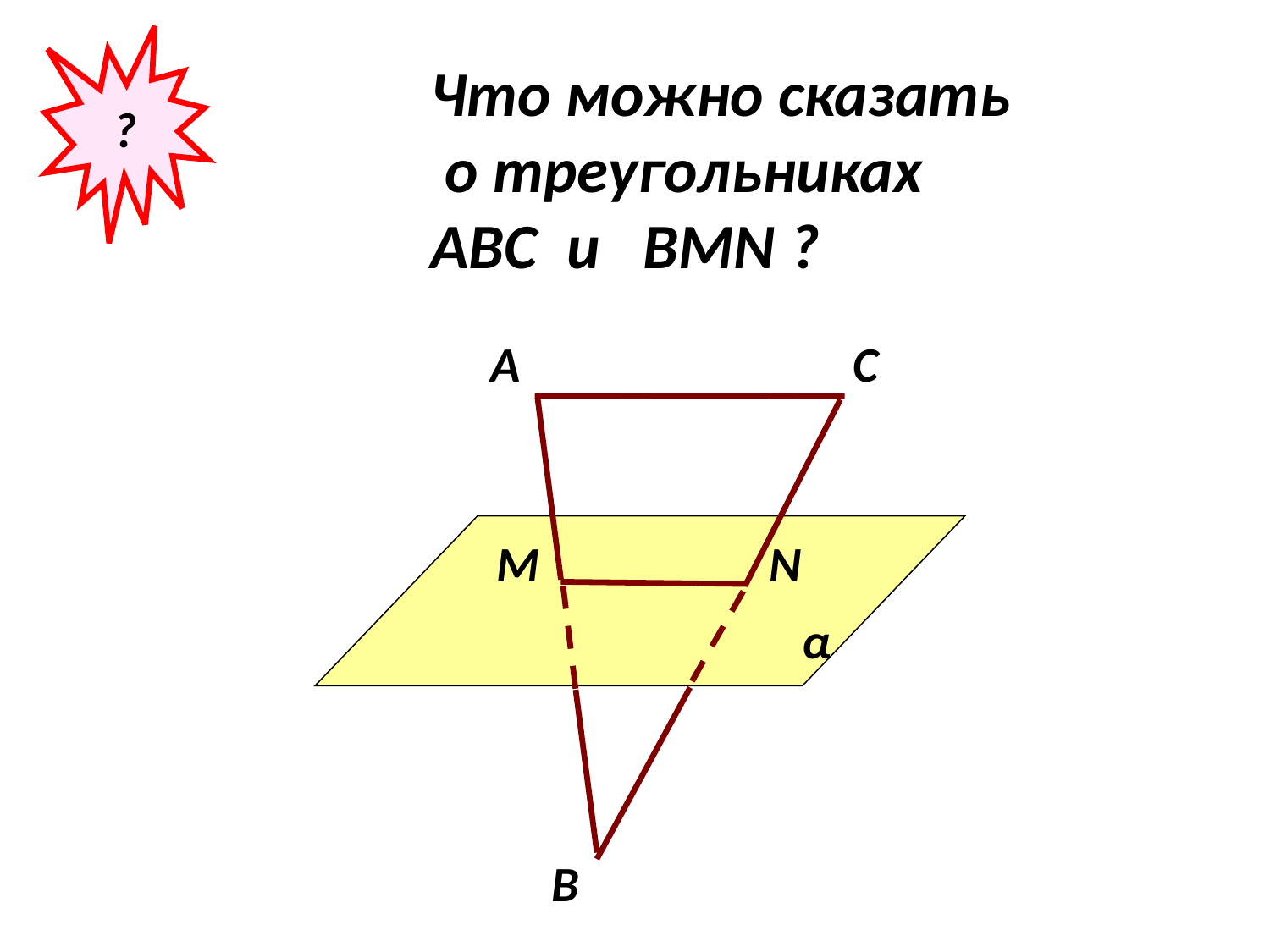

?
Что можно сказать
 о треугольниках
ABC  и   BMN ?
А
С

α
М
N

В